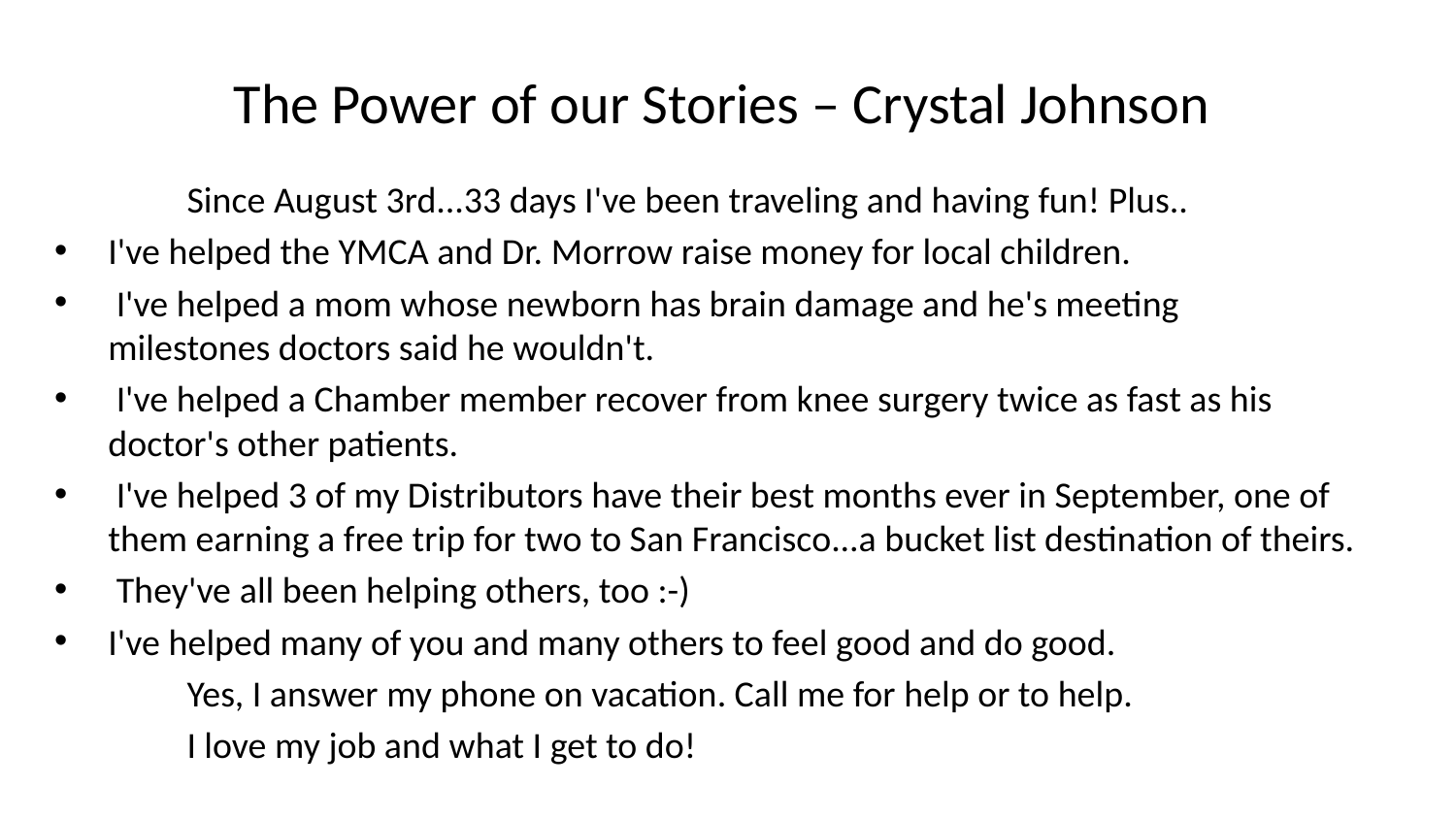

# The Power of our Stories – Crystal Johnson
	Since August 3rd...33 days I've been traveling and having fun! Plus..
I've helped the YMCA and Dr. Morrow raise money for local children.
 I've helped a mom whose newborn has brain damage and he's meeting 			milestones doctors said he wouldn't.
 I've helped a Chamber member recover from knee surgery twice as fast as his 		doctor's other patients.
 I've helped 3 of my Distributors have their best months ever in September, one of them earning a free trip for two to San Francisco...a bucket list destination of theirs.
 They've all been helping others, too :-)
I've helped many of you and many others to feel good and do good.
	Yes, I answer my phone on vacation. Call me for help or to help.
	I love my job and what I get to do!